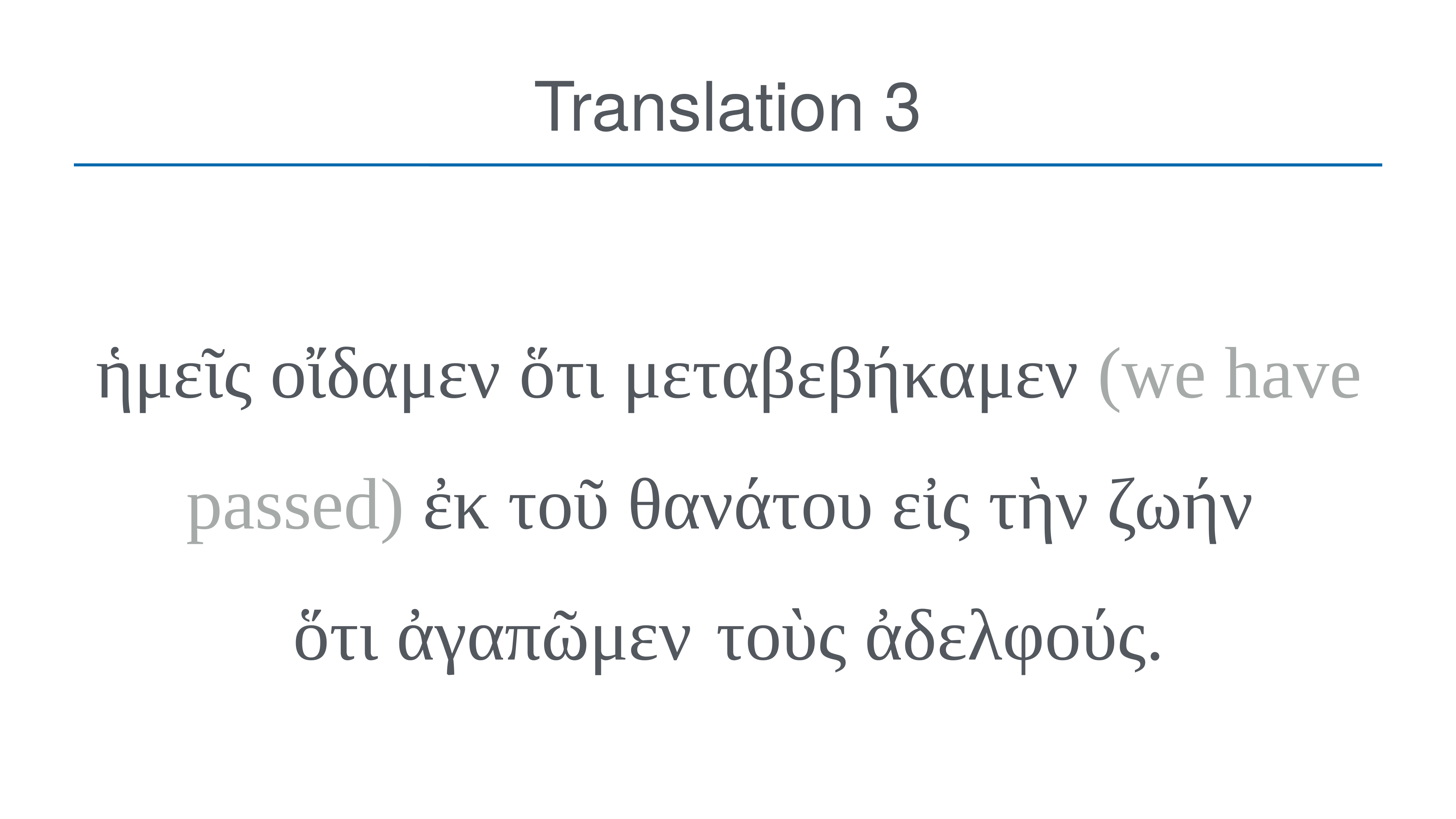

# Translation 3
ἡμεῖς οἴδαμεν ὅτι μεταβεβήκαμεν (we have passed) ἐκ τοῦ θανάτου εἰς τὴν ζωήν
ὅτι ἀγαπῶμεν  τοὺς ἀδελφούς.